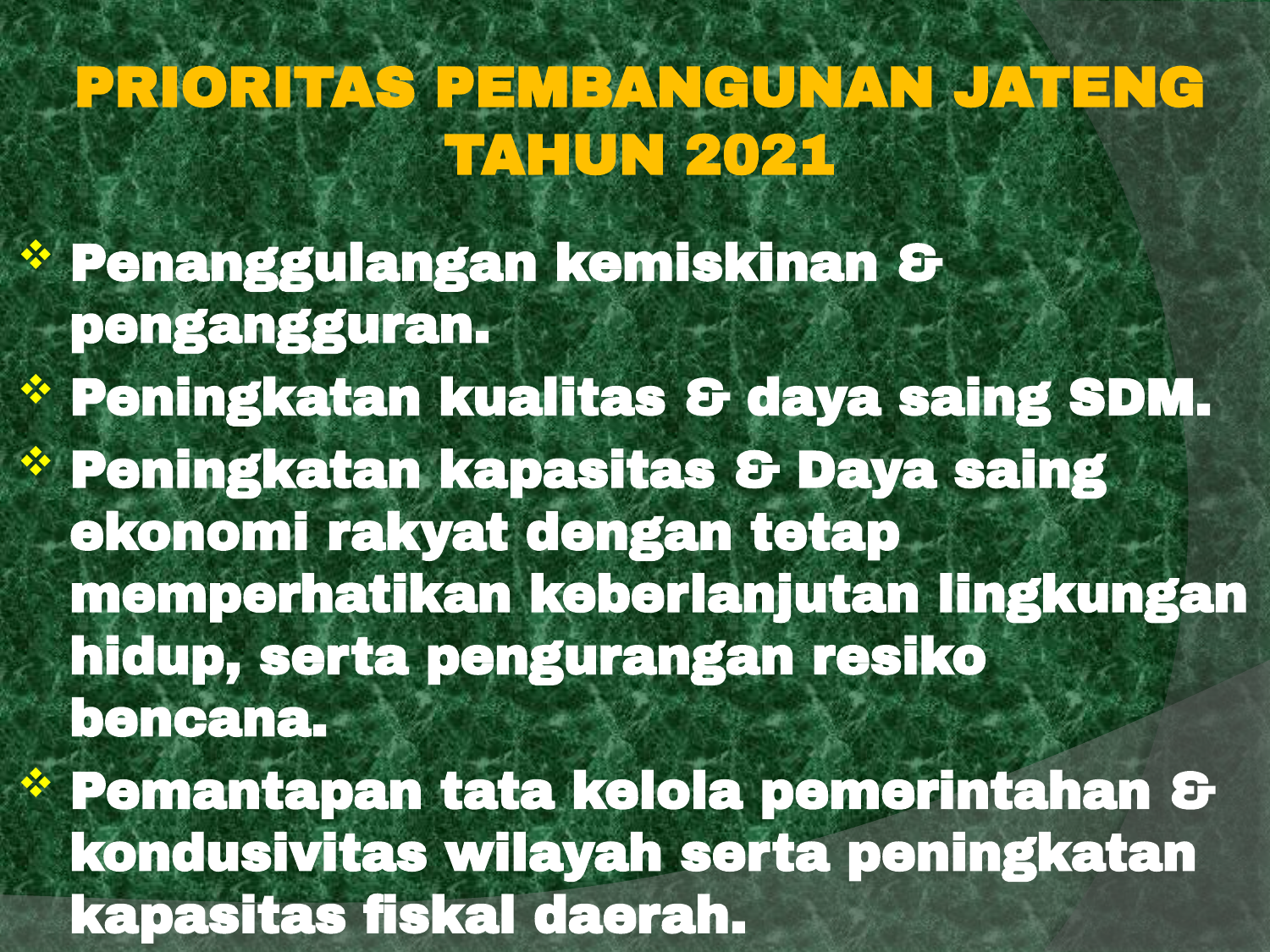

# PRIORITAS PEMBANGUNAN JATENG TAHUN 2021
Penanggulangan kemiskinan & pengangguran.
Peningkatan kualitas & daya saing SDM.
Peningkatan kapasitas & Daya saing ekonomi rakyat dengan tetap memperhatikan keberlanjutan lingkungan hidup, serta pengurangan resiko bencana.
Pemantapan tata kelola pemerintahan & kondusivitas wilayah serta peningkatan kapasitas fiskal daerah.